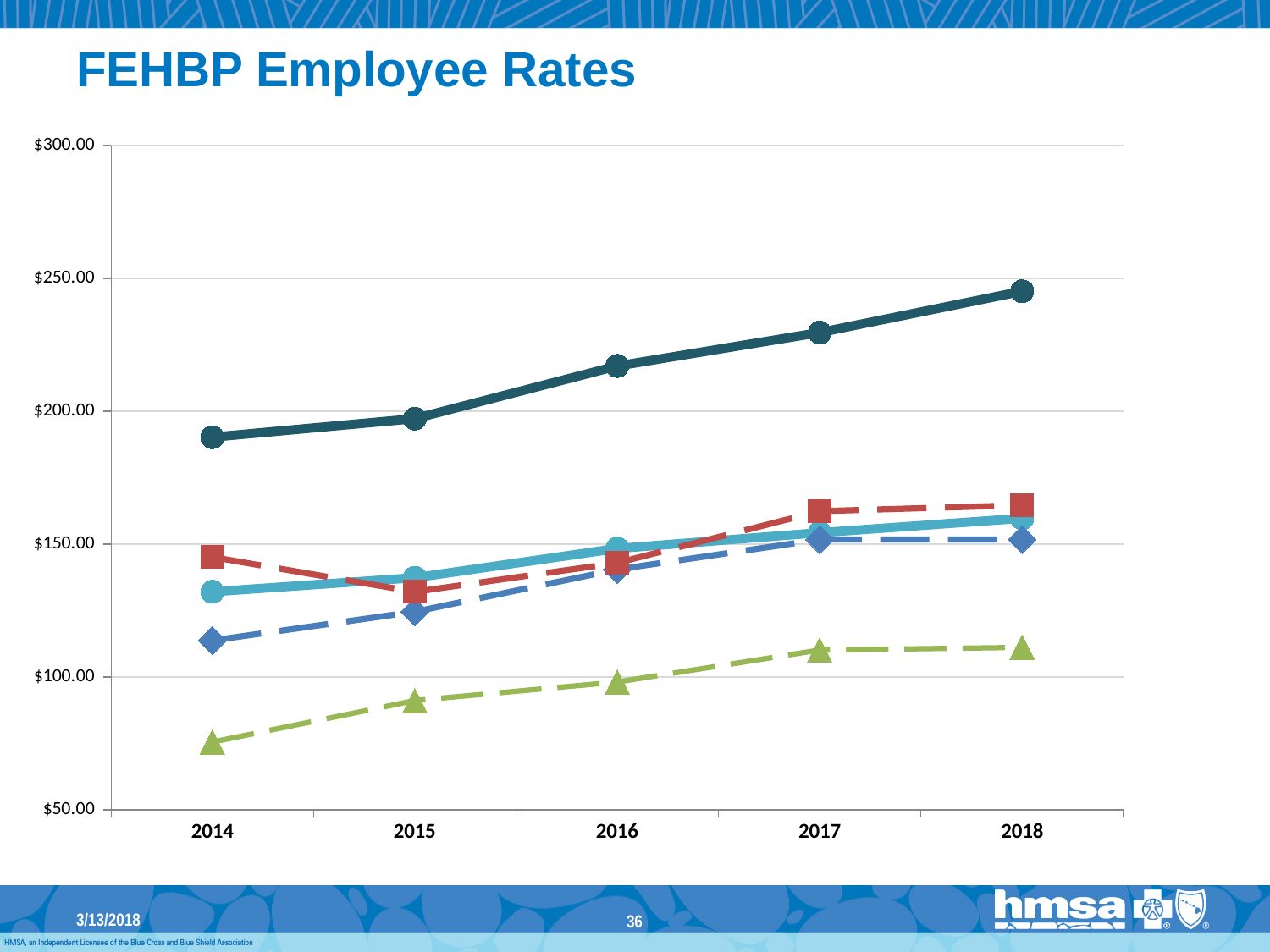

# FEHBP Employee Rates

### Chart

| Category | BCBS Standard | BCBS Basic | HMSA Fed87 | Kaiser High | Kaiser Standard |
|---|---|---|---|---|---|
| 2014 | 190.28 | 132.09 | 113.77 | 145.15 | 75.53 |
| 2015 | 197.23 | 137.38 | 124.58 | 132.08 | 91.15 |
| 2016 | 217.06 | 148.38 | 140.5 | 142.97 | 98.15 |
| 2017 | 229.64 | 154.32 | 151.74 | 162.43 | 110.16 |
| 2018 | 245.18 | 159.74 | 151.74 | 164.64 | 111.17 |
3/13/2018
36